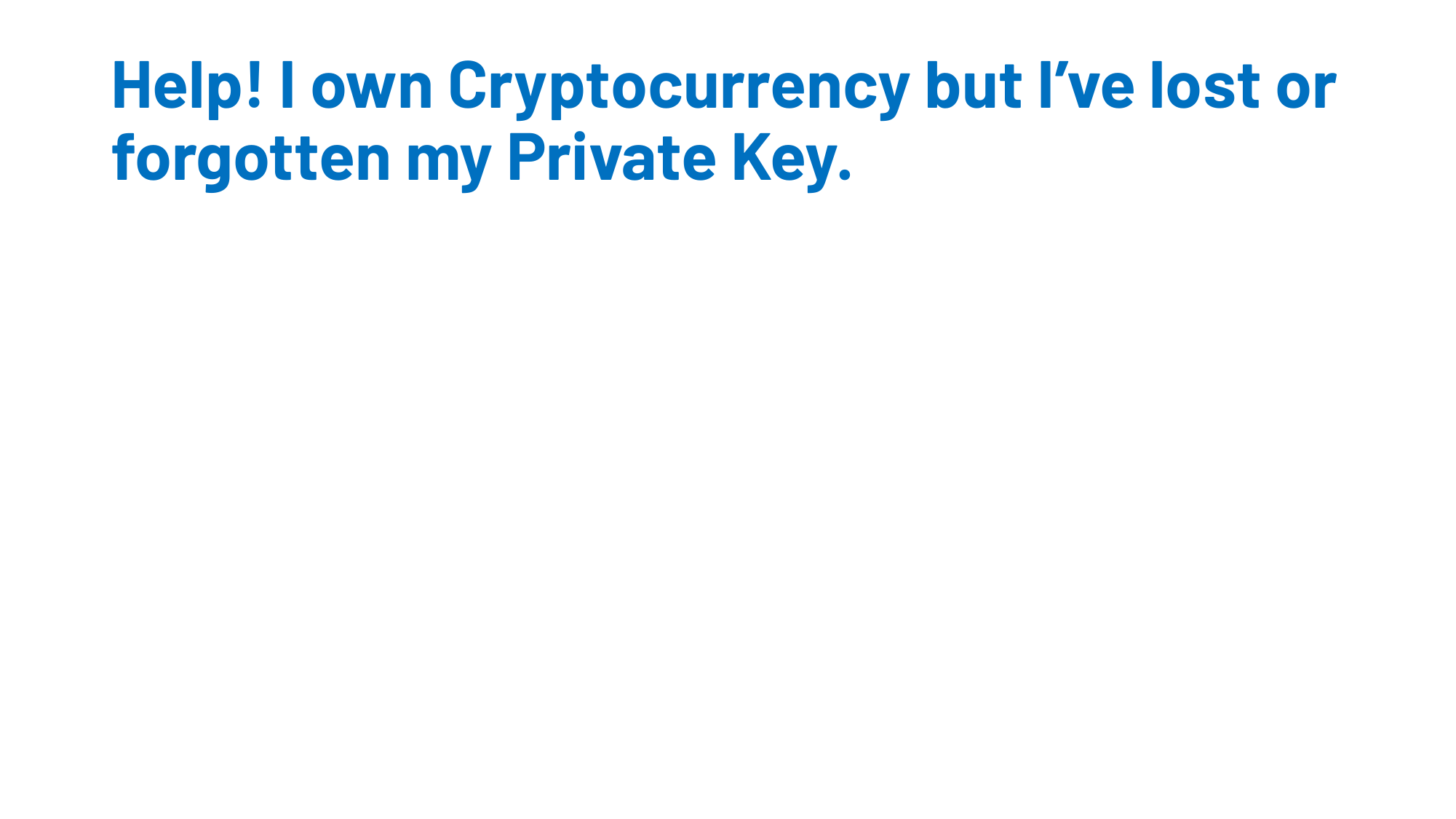

# Help! I own Cryptocurrency but I’ve lost or forgotten my Private Key.